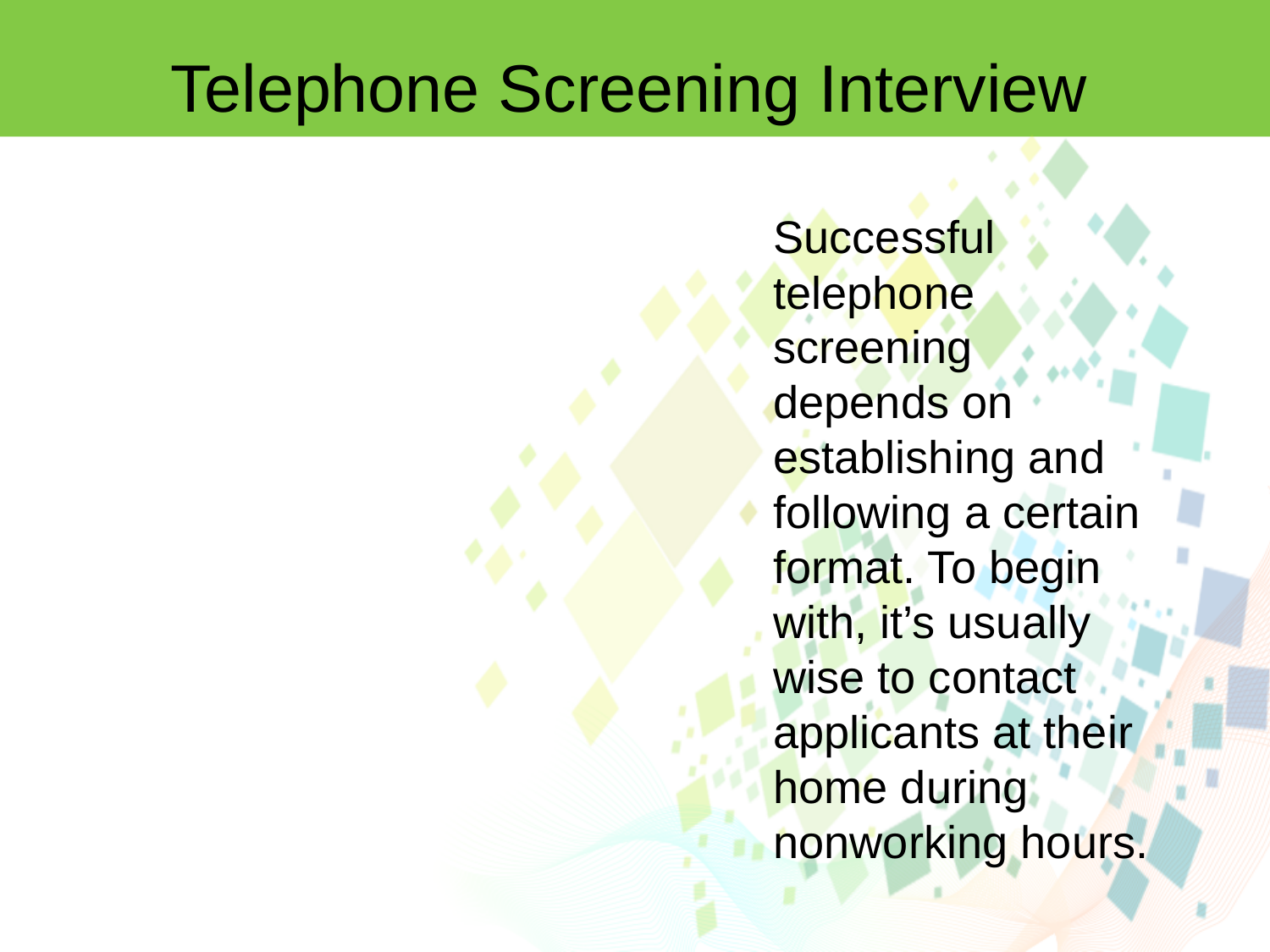

Telephone Screening Interview
Successful telephone screening depends on establishing and following a certain
format. To begin with, it’s usually wise to contact applicants at their home during
nonworking hours.